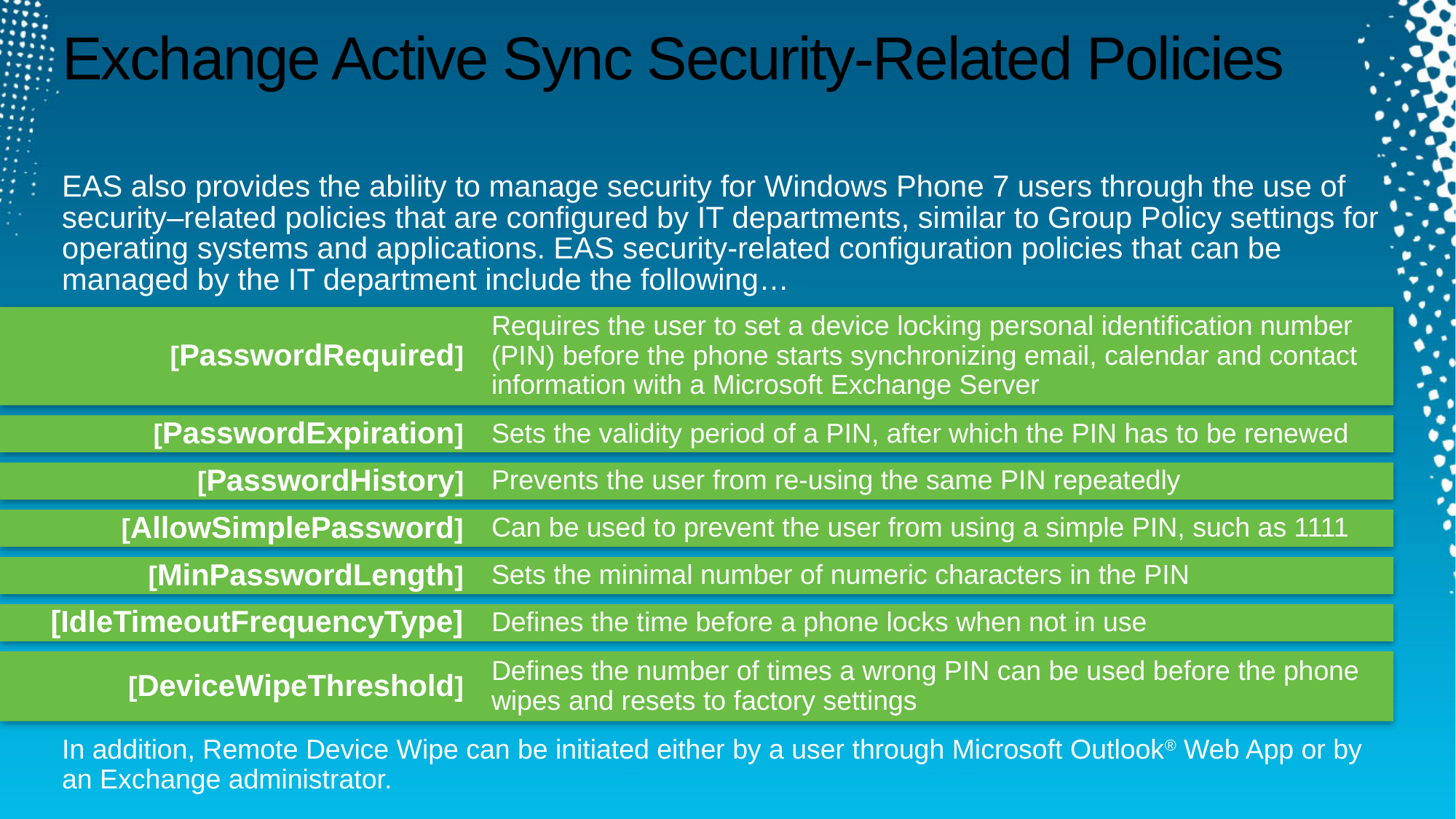

# Exchange Active Sync Security-Related Policies
EAS also provides the ability to manage security for Windows Phone 7 users through the use of security–related policies that are configured by IT departments, similar to Group Policy settings for operating systems and applications. EAS security-related configuration policies that can be managed by the IT department include the following…
Requires the user to set a device locking personal identification number (PIN) before the phone starts synchronizing email, calendar and contact information with a Microsoft Exchange Server
[PasswordRequired]
Sets the validity period of a PIN, after which the PIN has to be renewed
[PasswordExpiration]
Prevents the user from re-using the same PIN repeatedly
[PasswordHistory]
Can be used to prevent the user from using a simple PIN, such as 1111
[AllowSimplePassword]
Sets the minimal number of numeric characters in the PIN
[MinPasswordLength]
Defines the time before a phone locks when not in use
[IdleTimeoutFrequencyType]
Defines the number of times a wrong PIN can be used before the phone wipes and resets to factory settings
[DeviceWipeThreshold]
In addition, Remote Device Wipe can be initiated either by a user through Microsoft Outlook® Web App or by an Exchange administrator.